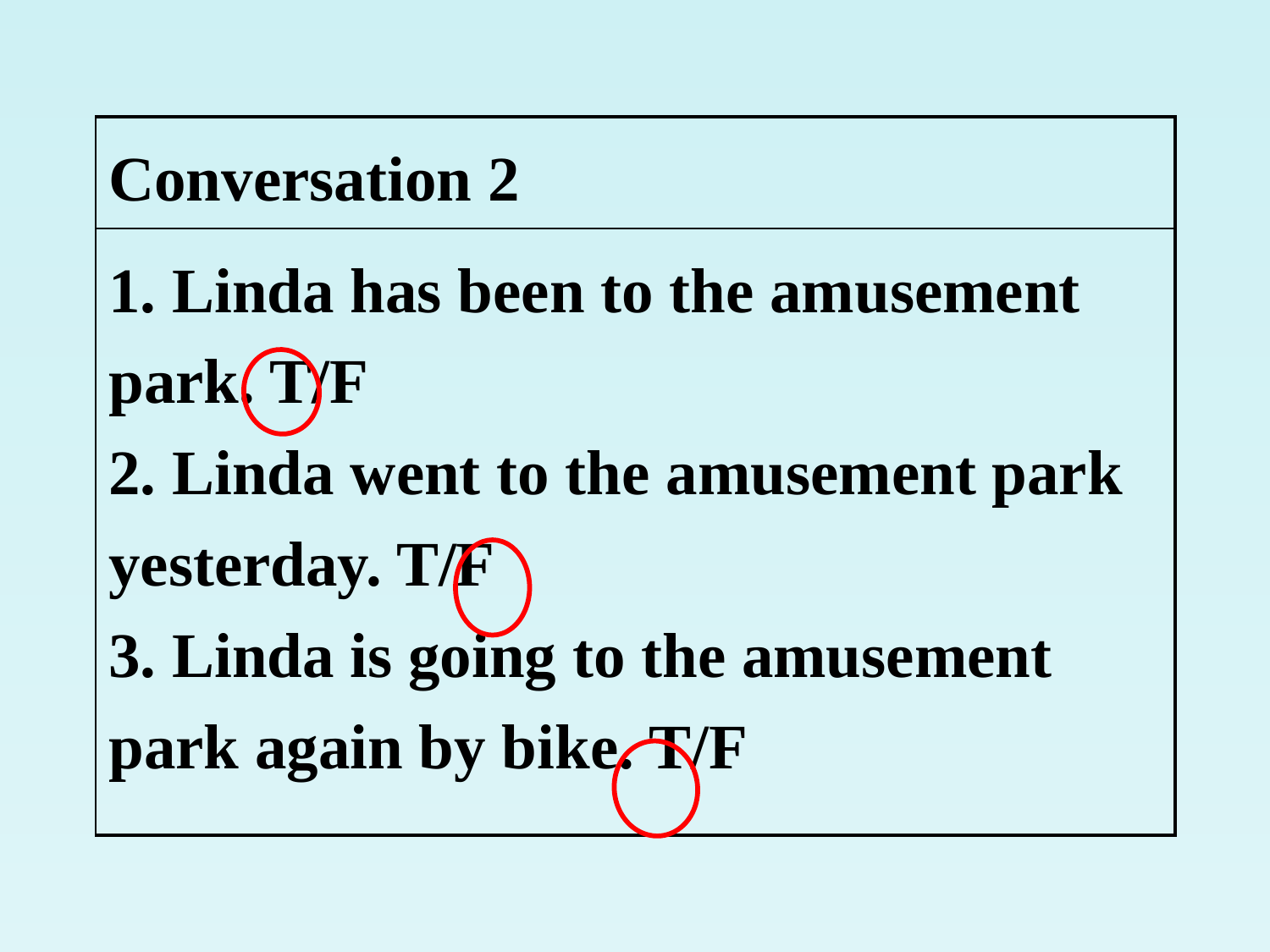

| Conversation 2 |
| --- |
| 1. Linda has been to the amusement park. T/F 2. Linda went to the amusement park yesterday. T/F 3. Linda is going to the amusement park again by bike. T/F |